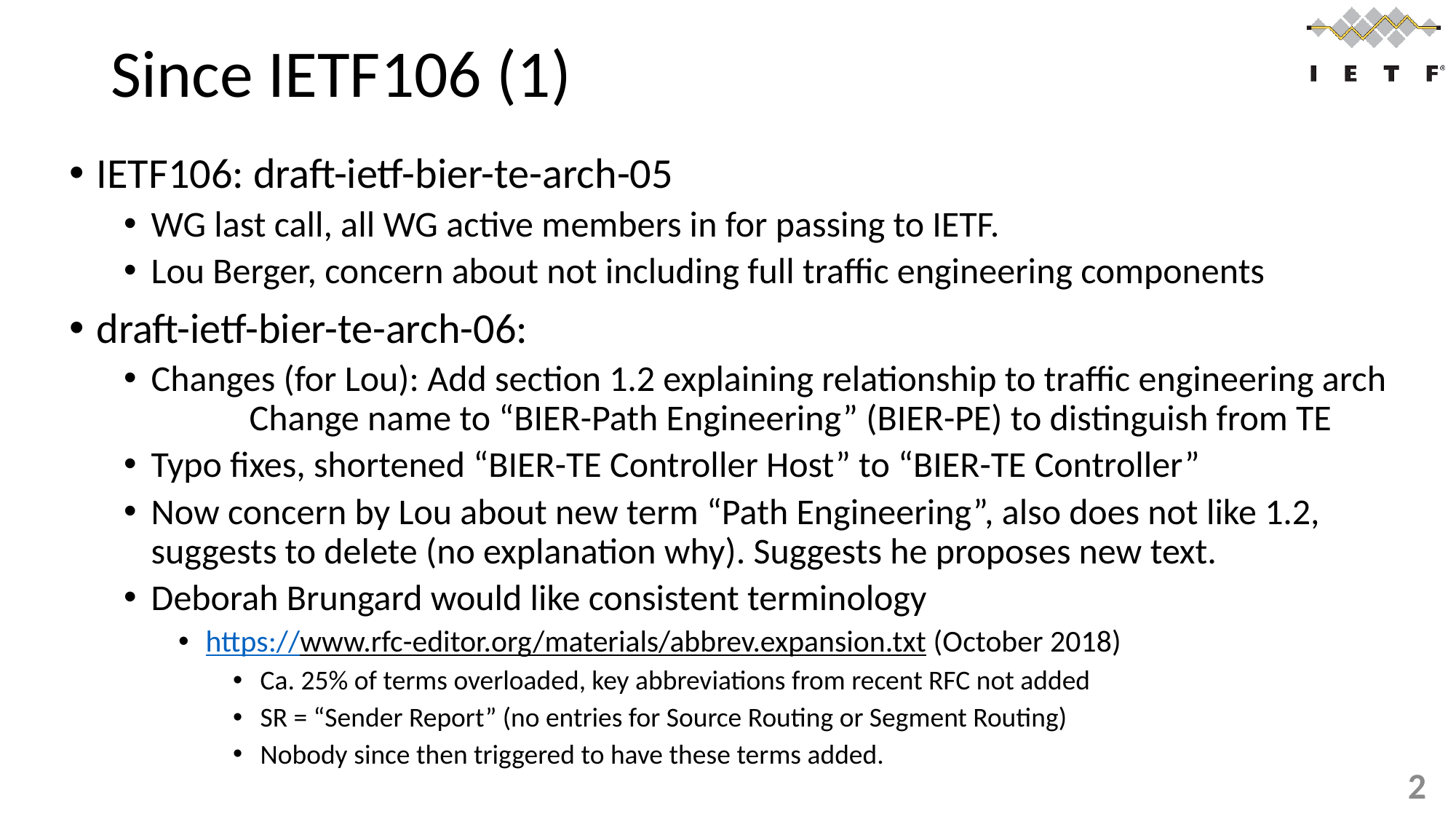

# Since IETF106 (1)
IETF106: draft-ietf-bier-te-arch-05
WG last call, all WG active members in for passing to IETF.
Lou Berger, concern about not including full traffic engineering components
draft-ietf-bier-te-arch-06:
Changes (for Lou): Add section 1.2 explaining relationship to traffic engineering arch
            Change name to “BIER-Path Engineering” (BIER-PE) to distinguish from TE
Typo fixes, shortened “BIER-TE Controller Host” to “BIER-TE Controller”
Now concern by Lou about new term “Path Engineering”, also does not like 1.2, suggests to delete (no explanation why). Suggests he proposes new text.
Deborah Brungard would like consistent terminology
https://www.rfc-editor.org/materials/abbrev.expansion.txt (October 2018)
Ca. 25% of terms overloaded, key abbreviations from recent RFC not added
SR = “Sender Report” (no entries for Source Routing or Segment Routing)
Nobody since then triggered to have these terms added.
2